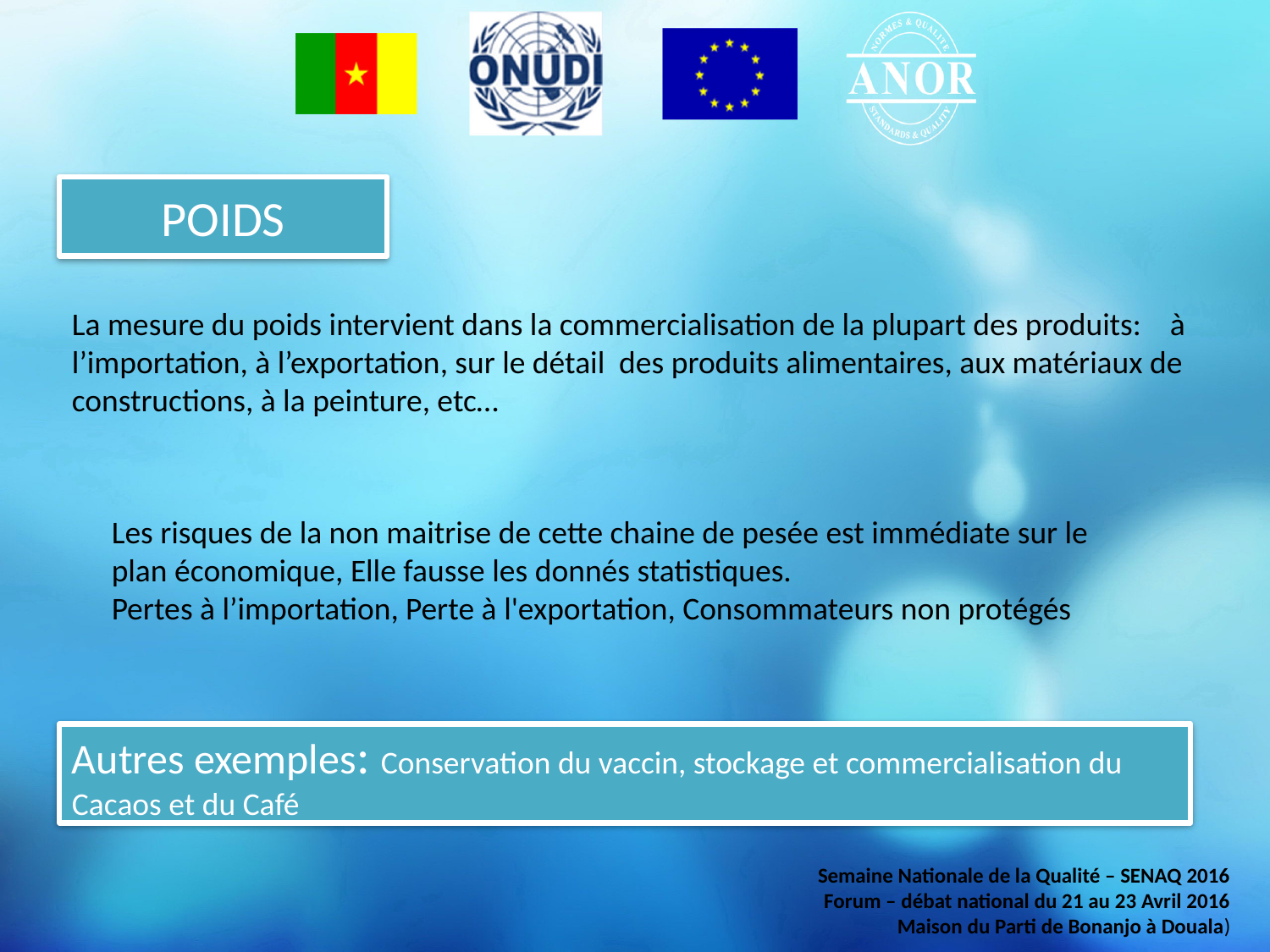

POIDS
La mesure du poids intervient dans la commercialisation de la plupart des produits:    à l’importation, à l’exportation, sur le détail  des produits alimentaires, aux matériaux de constructions, à la peinture, etc…

Les risques de la non maitrise de cette chaine de pesée est immédiate sur le plan économique, Elle fausse les donnés statistiques.
Pertes à l’importation, Perte à l'exportation, Consommateurs non protégés
Autres exemples: Conservation du vaccin, stockage et commercialisation du Cacaos et du Café
Semaine Nationale de la Qualité – SENAQ 2016
Forum – débat national du 21 au 23 Avril 2016
Maison du Parti de Bonanjo à Douala)